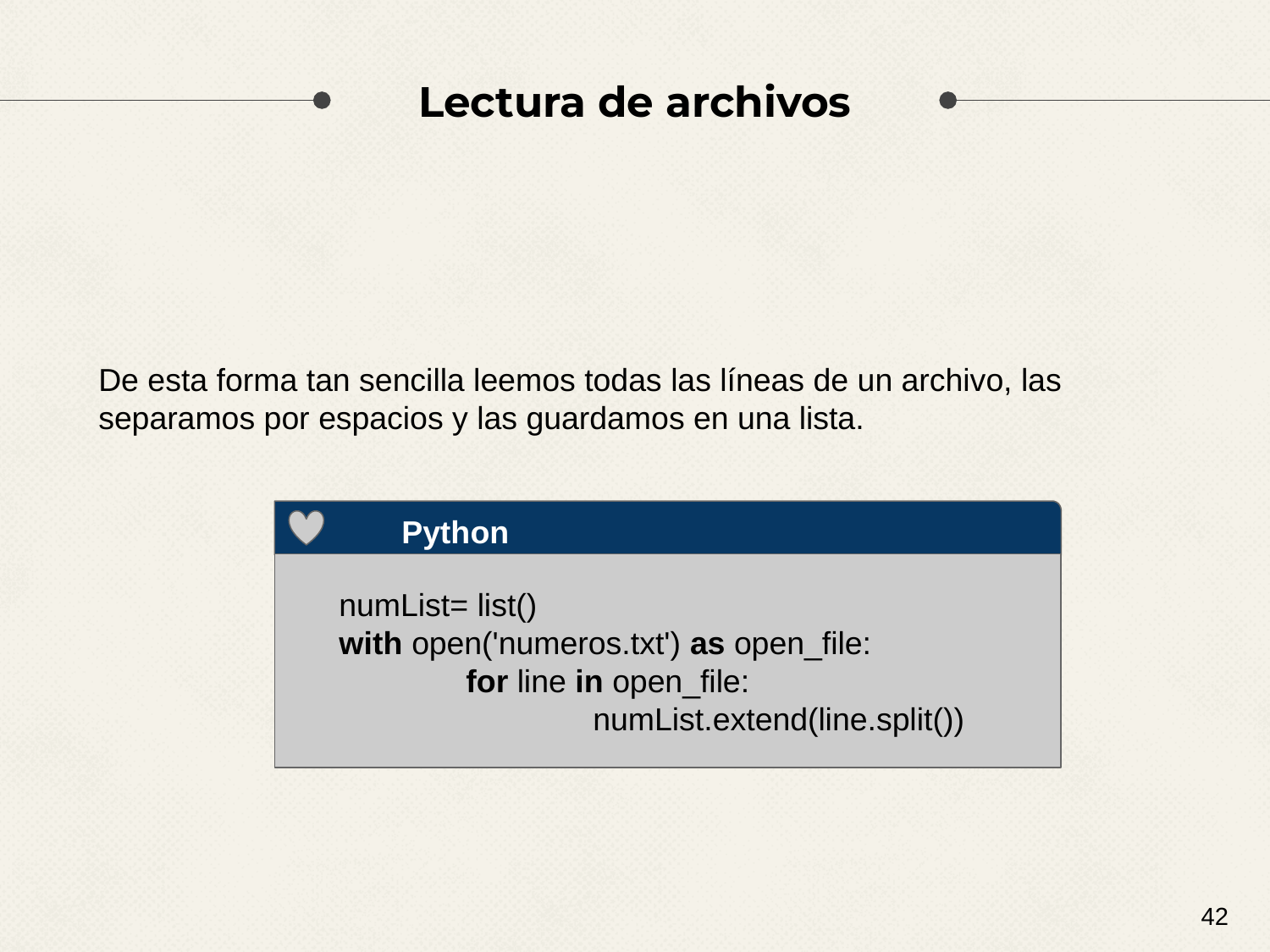

# Lectura de archivos
De esta forma tan sencilla leemos todas las líneas de un archivo, las separamos por espacios y las guardamos en una lista.
Python

numList= list()
with open('numeros.txt') as open_file:
	for line in open_file:
    		numList.extend(line.split())
42